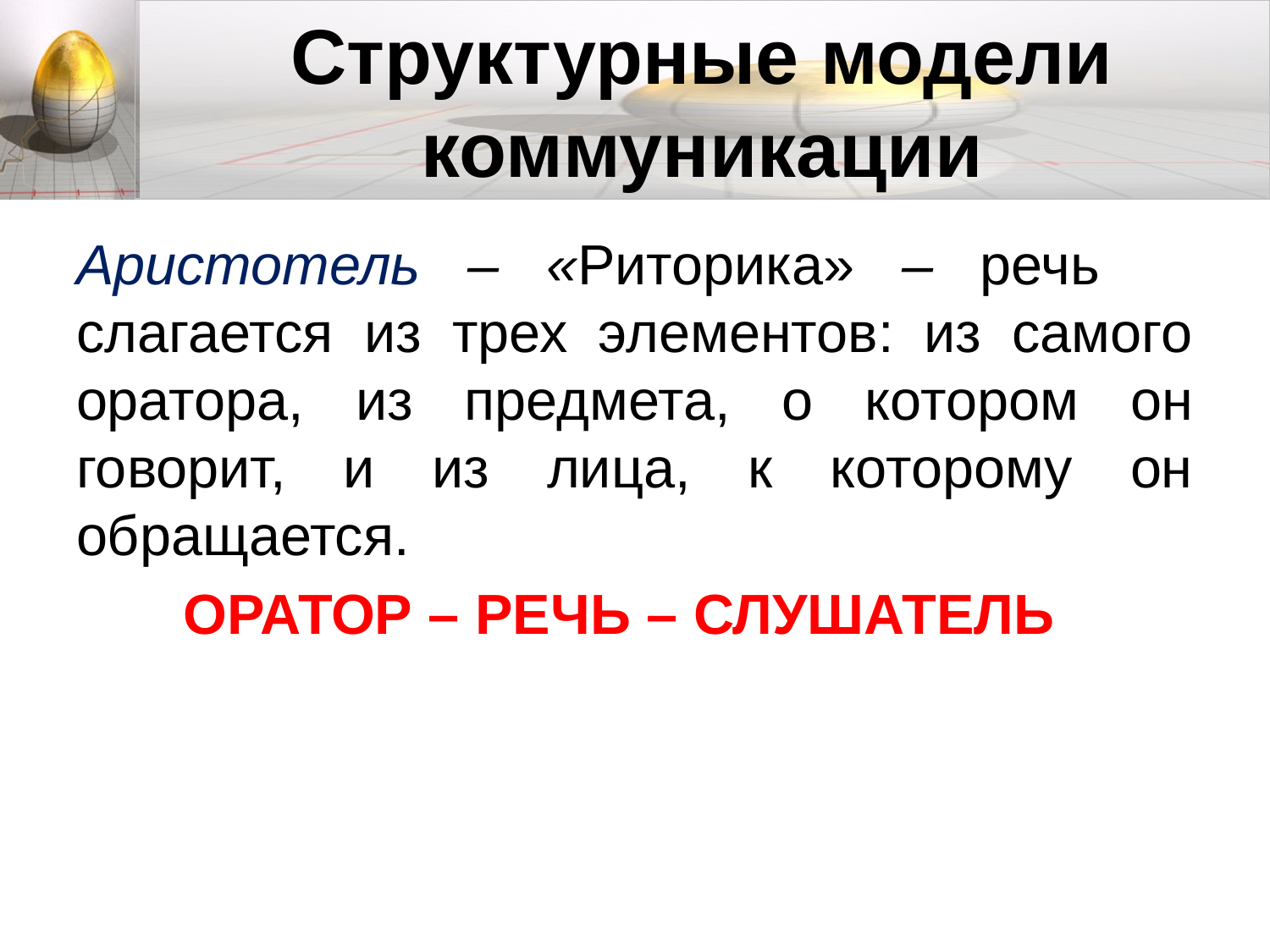

# Структурные модели коммуникации
Аристотель – «Риторика» – речь   слагается из трех элементов: из самого оратора, из предмета, о котором он говорит, и из лица, к которому он обращается.
ОРАТОР – РЕЧЬ – СЛУШАТЕЛЬ